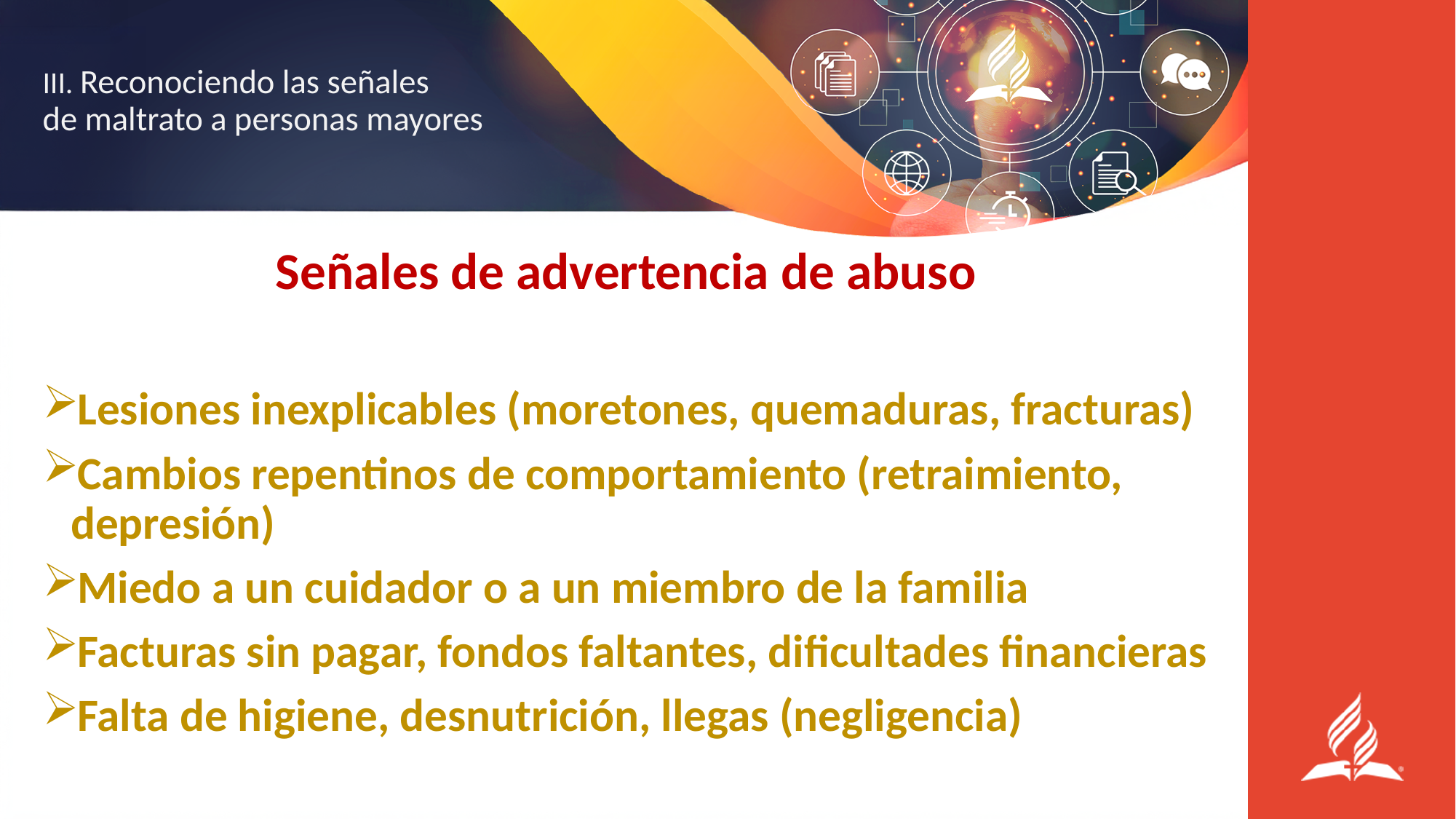

# III. Reconociendo las señales de maltrato a personas mayores
Señales de advertencia de abuso

Lesiones inexplicables (moretones, quemaduras, fracturas)
Cambios repentinos de comportamiento (retraimiento, depresión)
Miedo a un cuidador o a un miembro de la familia
Facturas sin pagar, fondos faltantes, dificultades financieras
Falta de higiene, desnutrición, llegas (negligencia)